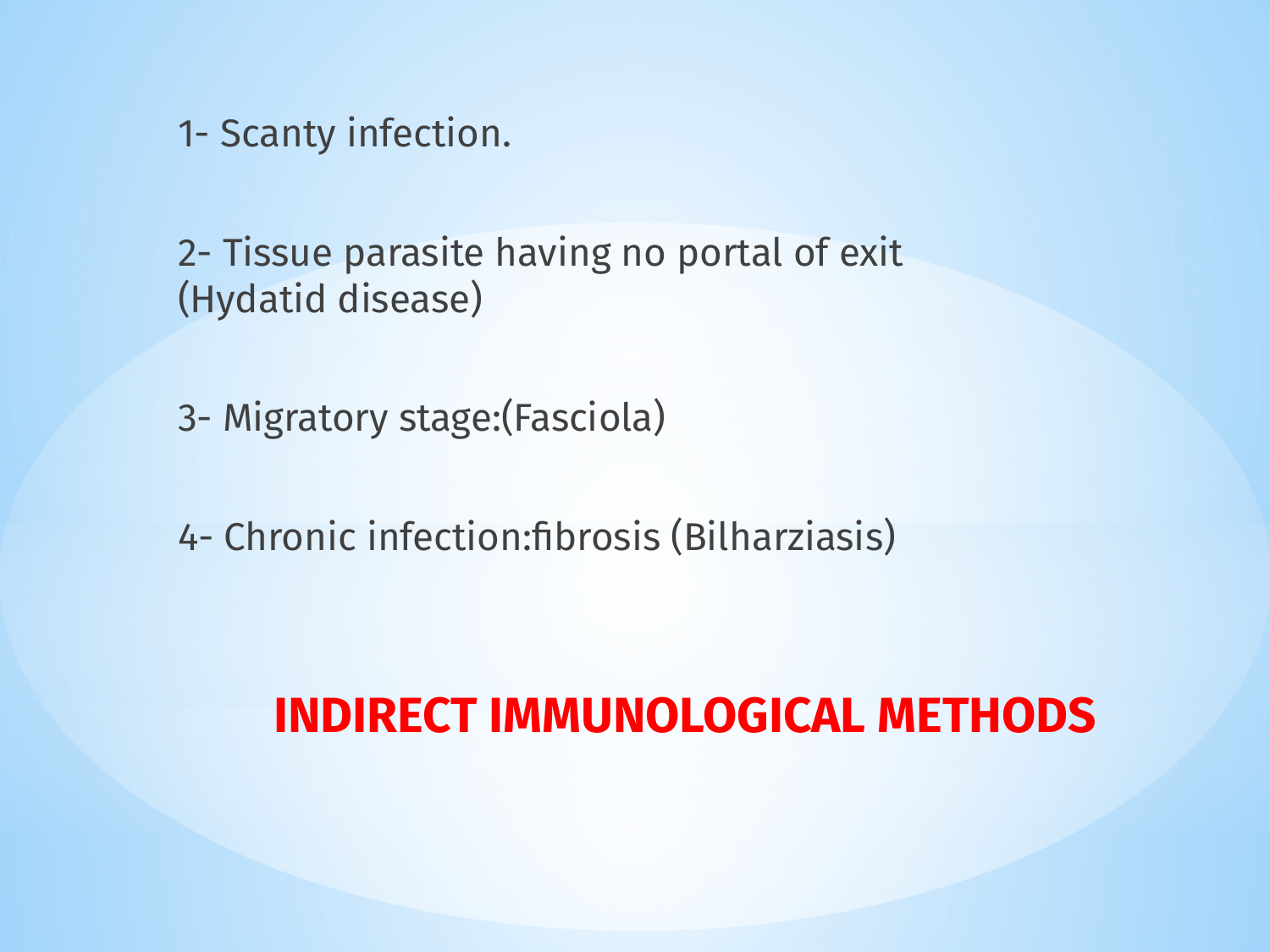

1- Scanty infection.

2- Tissue parasite having no portal of exit (Hydatid disease)

3- Migratory stage:(Fasciola)

4- Chronic infection:fibrosis (Bilharziasis)

# INDIRECT IMMUNOLOGICAL METHODS